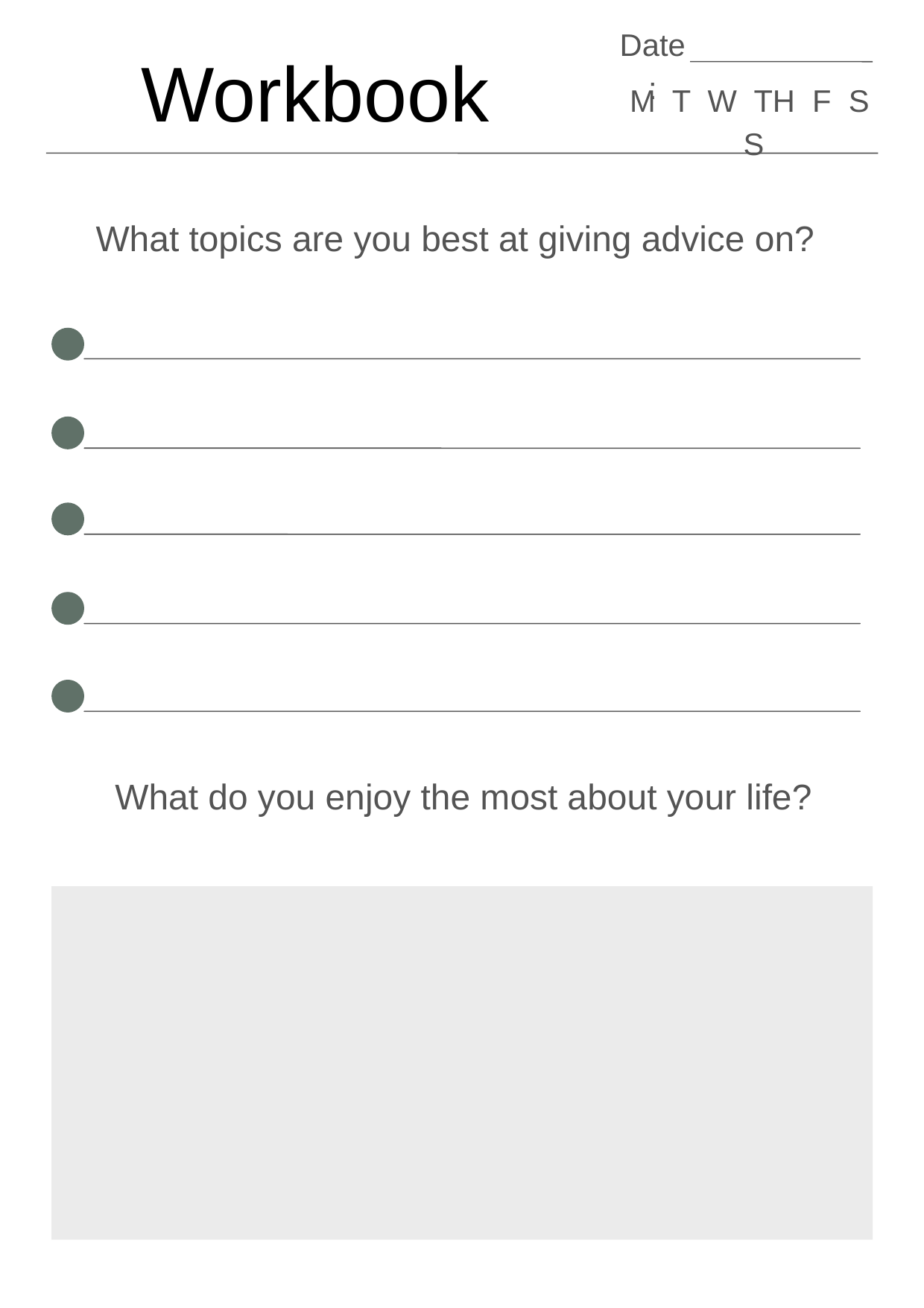

Date:
Workbook

M  T  W  TH  F  S  S

What topics are you best at giving advice on?

What do you enjoy the most about your life?